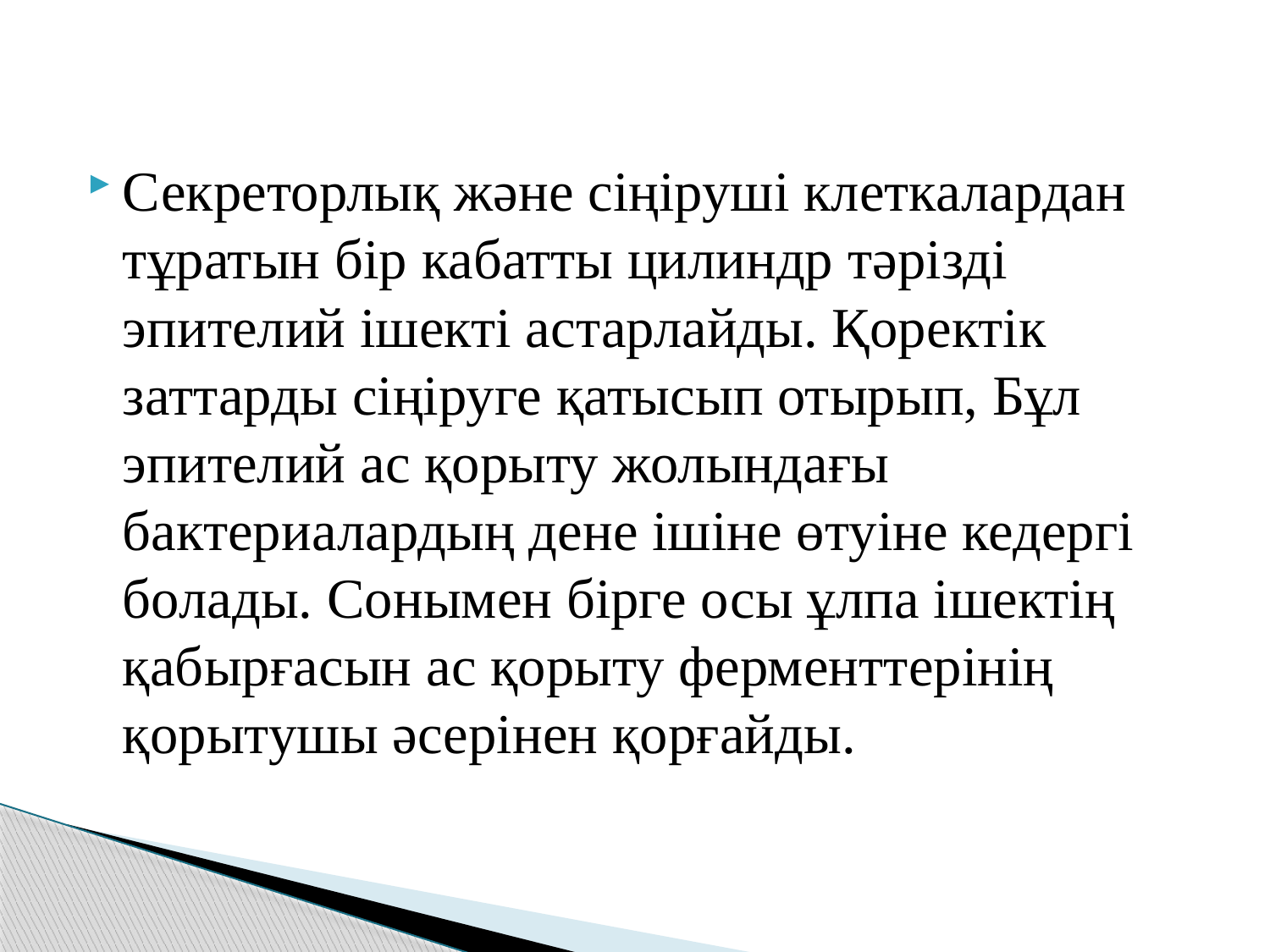

Секреторлық және сіңіруші клеткалардан тұратын бір кабатты цилиндр тәрізді эпителий ішекті астарлайды. Қоректік заттарды сіңіруге қатысып отырып, Бұл эпителий ас қорыту жолындағы бактериалардың дене ішіне өтуіне кедергі болады. Сонымен бірге осы ұлпа ішектің қабырғасын ас қорыту ферменттерінің қорытушы әсерінен қорғайды.